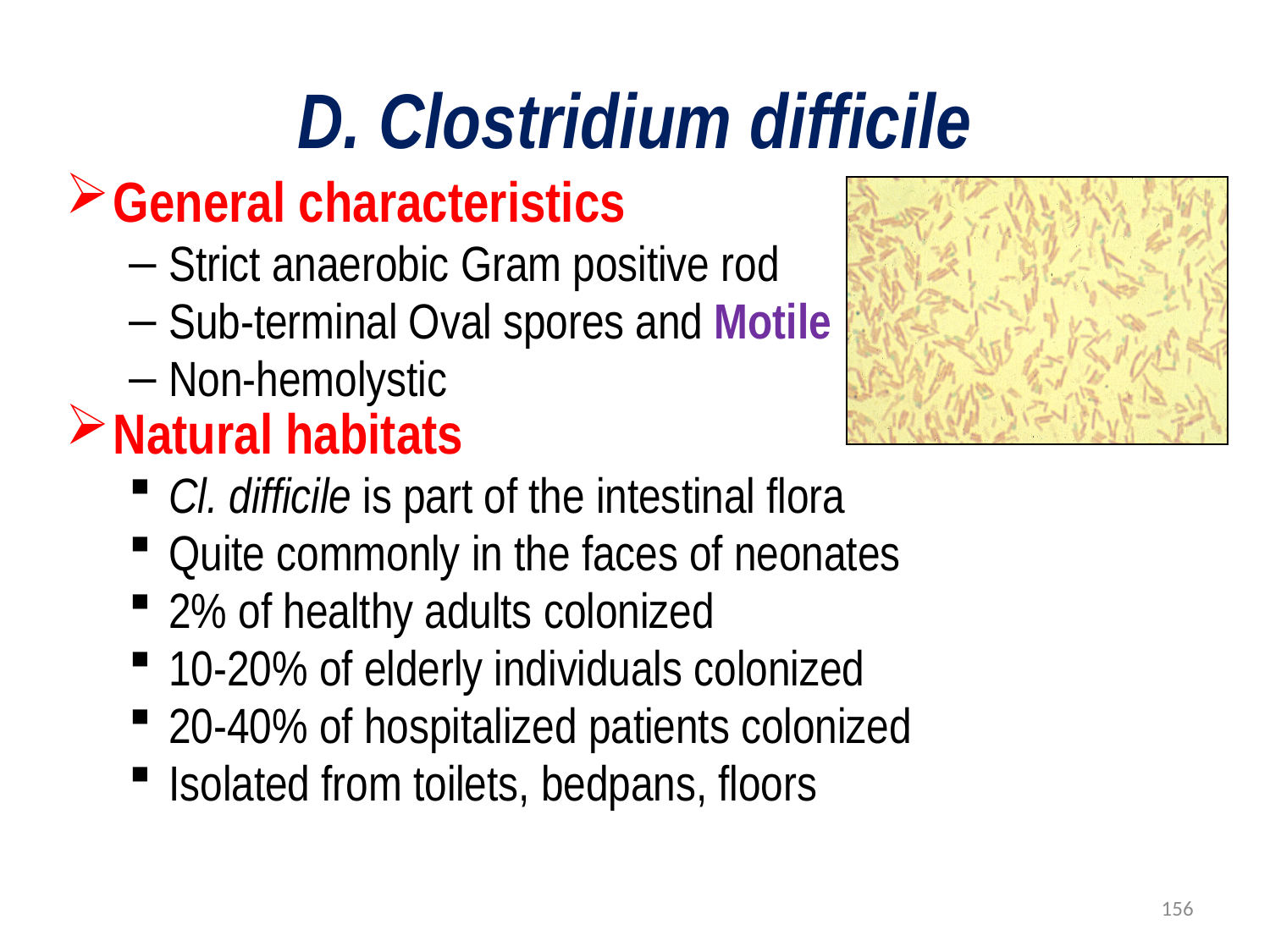

# D. Clostridium difficile

General characteristics
Strict anaerobic Gram positive rod
Sub-terminal Oval spores and Motile
Non-hemolystic
Natural habitats
Cl. difficile is part of the intestinal flora
Quite commonly in the faces of neonates
2% of healthy adults colonized
10-20% of elderly individuals colonized
20-40% of hospitalized patients colonized
Isolated from toilets, bedpans, floors

156